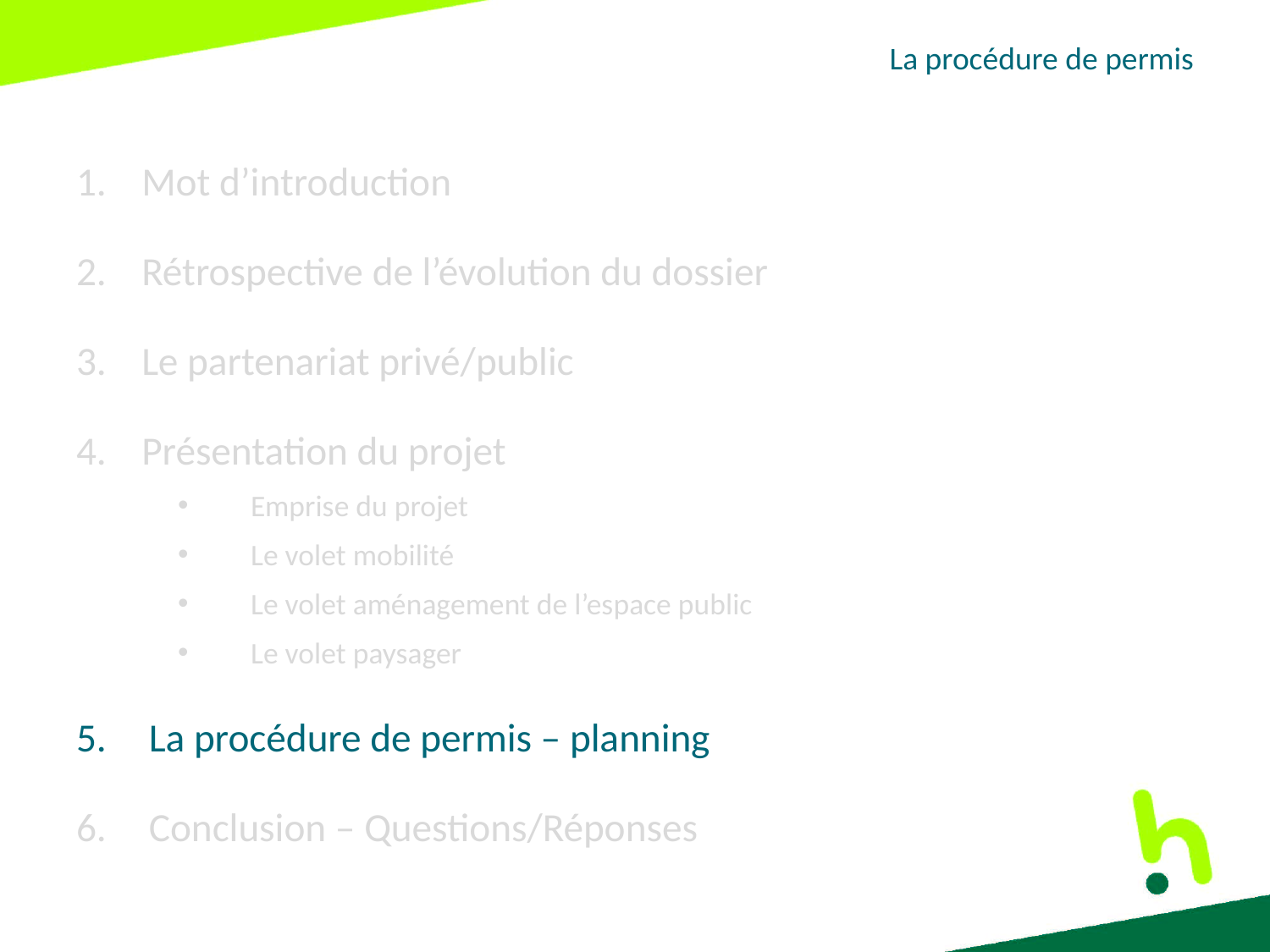

La procédure de permis
Mot d’introduction
Rétrospective de l’évolution du dossier
Le partenariat privé/public
Présentation du projet
Emprise du projet
Le volet mobilité
Le volet aménagement de l’espace public
Le volet paysager
La procédure de permis – planning
Conclusion – Questions/Réponses